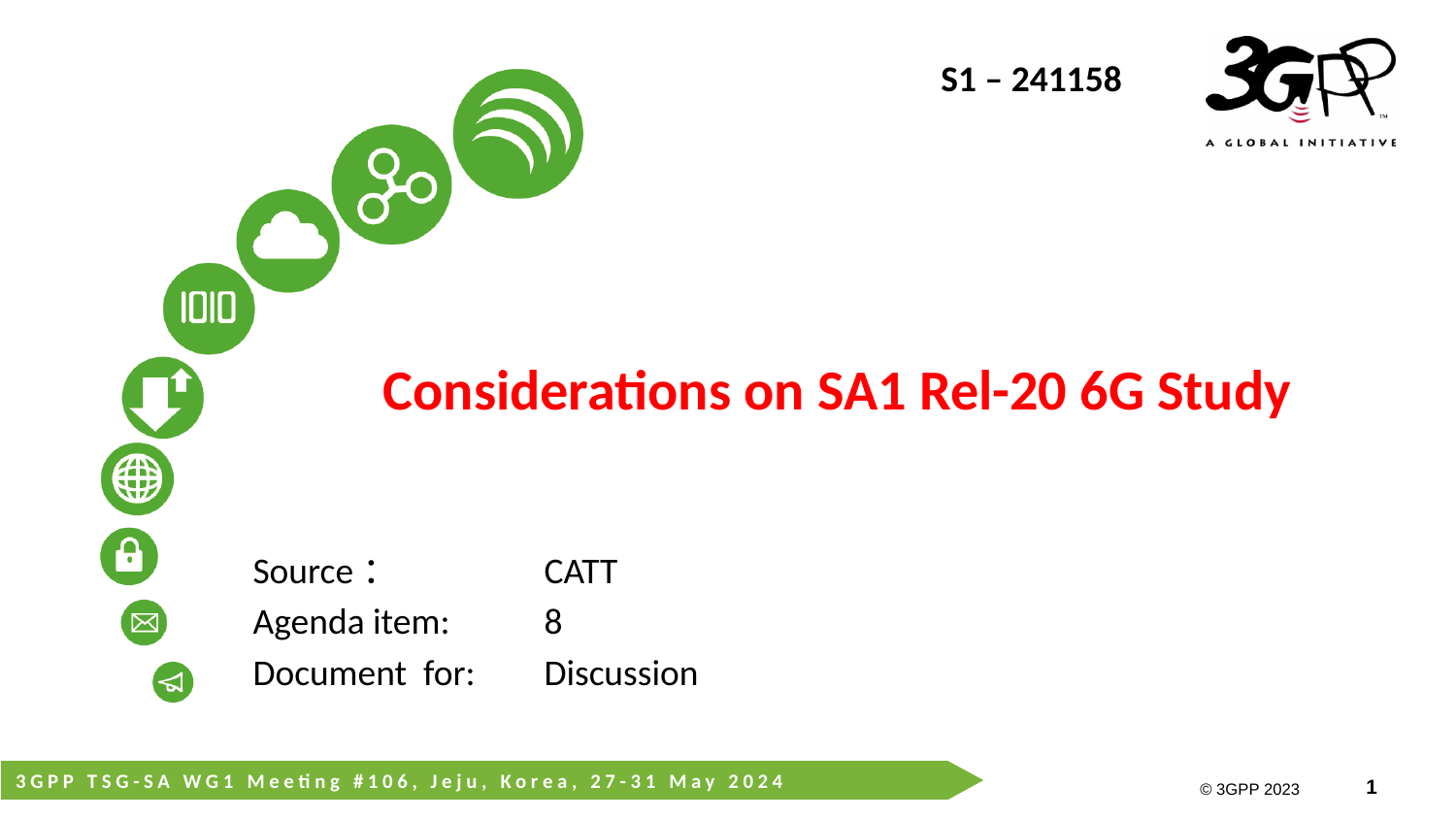

S1 – 241158
Considerations on SA1 Rel-20 6G Study

Source：	CATT
Agenda item: 	8
Document  for:	Discussion

3GPP TSG-SA WG1 Meeting #106, Jeju, Korea, 27-31 May 2024